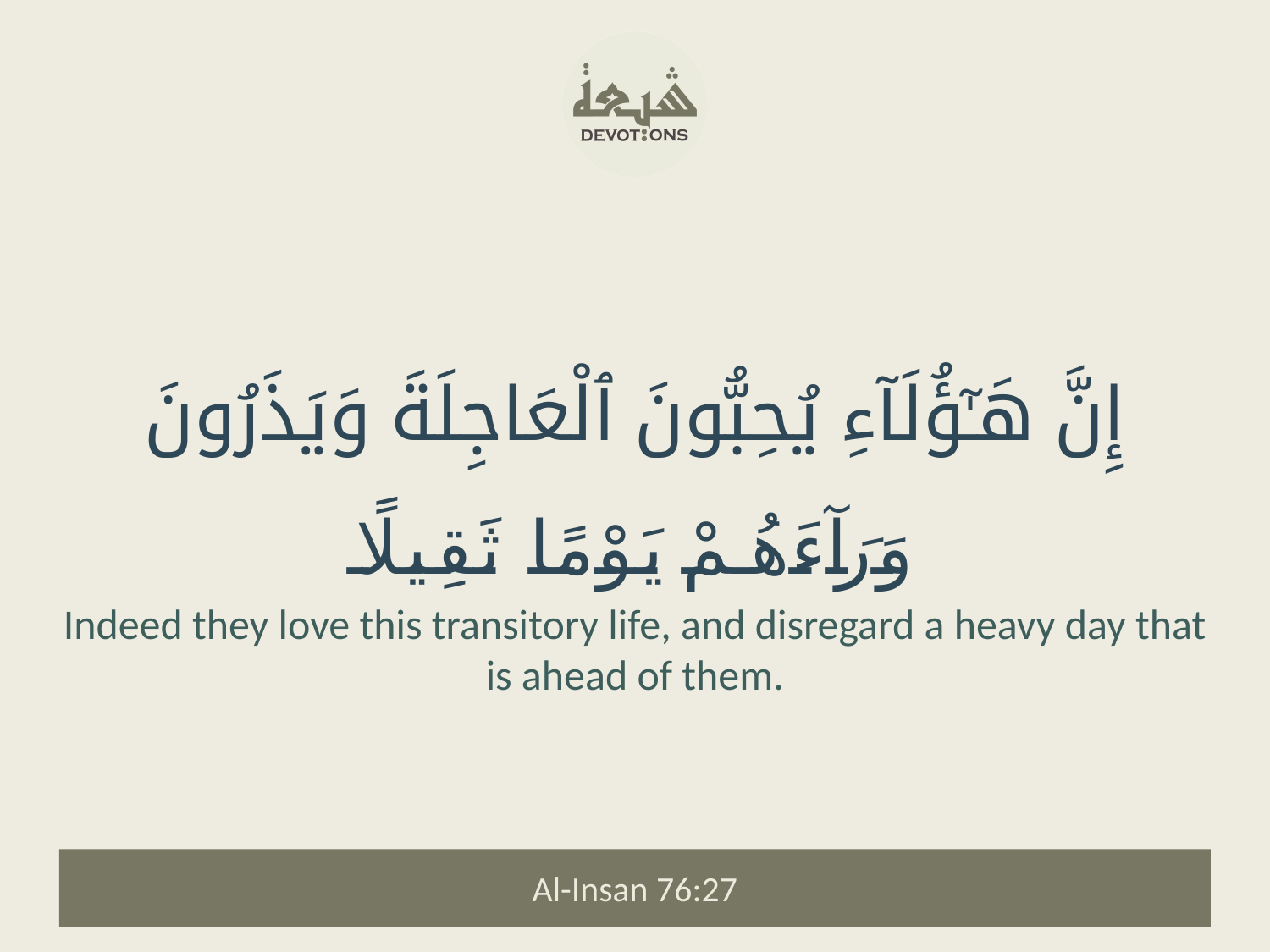

إِنَّ هَـٰٓؤُلَآءِ يُحِبُّونَ ٱلْعَاجِلَةَ وَيَذَرُونَ وَرَآءَهُمْ يَوْمًا ثَقِيلًا
Indeed they love this transitory life, and disregard a heavy day that is ahead of them.
Al-Insan 76:27